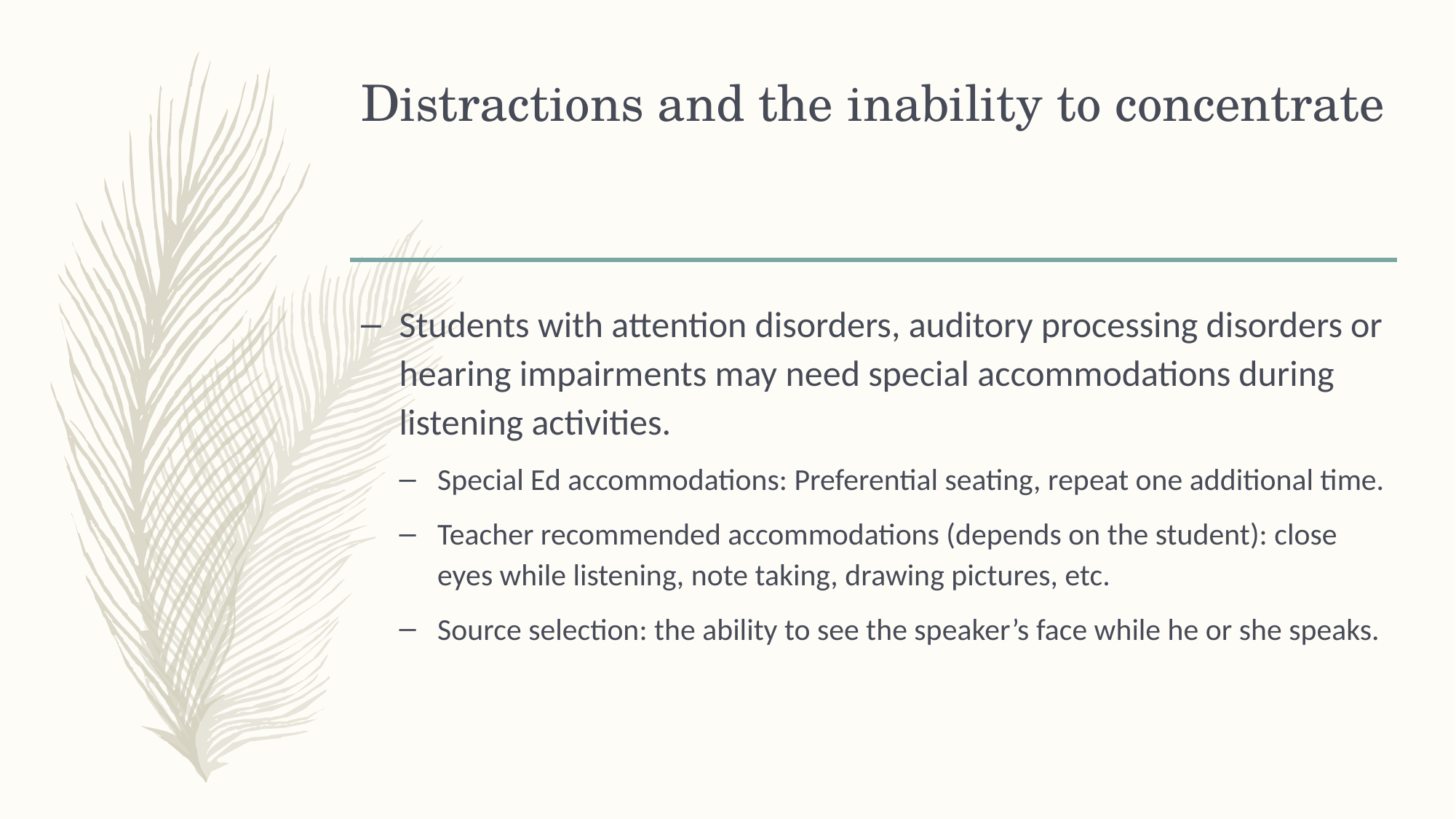

# Distractions and the inability to concentrate
Students with attention disorders, auditory processing disorders or hearing impairments may need special accommodations during listening activities.
Special Ed accommodations: Preferential seating, repeat one additional time.
Teacher recommended accommodations (depends on the student): close eyes while listening, note taking, drawing pictures, etc.
Source selection: the ability to see the speaker’s face while he or she speaks.